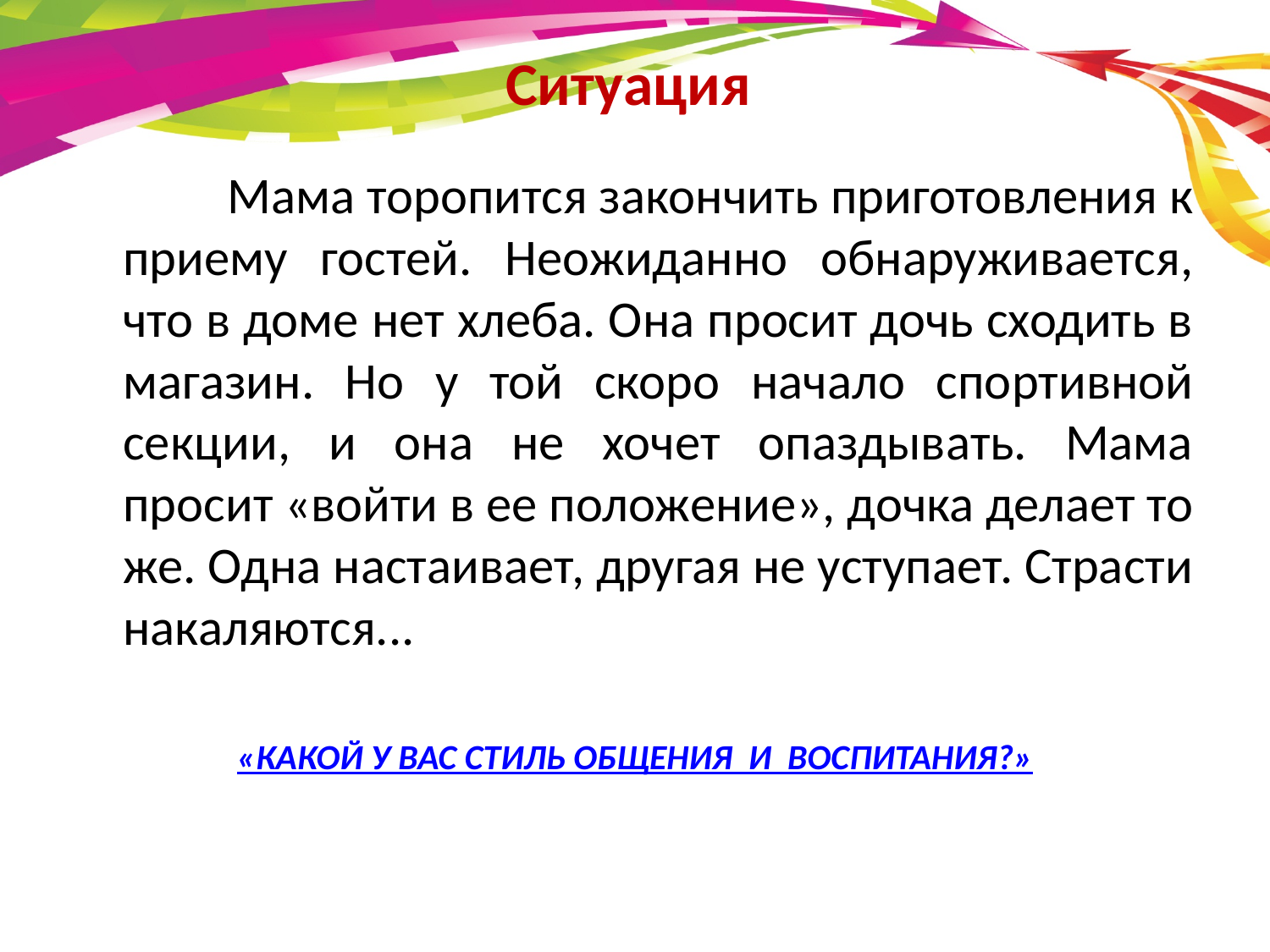

# Ситуация
             Мама торопится закончить приготовления к приему гостей. Неожиданно обнаруживается, что в доме нет хлеба. Она просит дочь сходить в магазин. Но у той скоро начало спортивной секции, и она не хочет опаздывать. Мама просит «войти в ее положение», дочка делает то же. Одна настаивает, другая не уступает. Страсти накаляются...

«КАКОЙ У ВАС СТИЛЬ ОБЩЕНИЯ  И  ВОСПИТАНИЯ?»